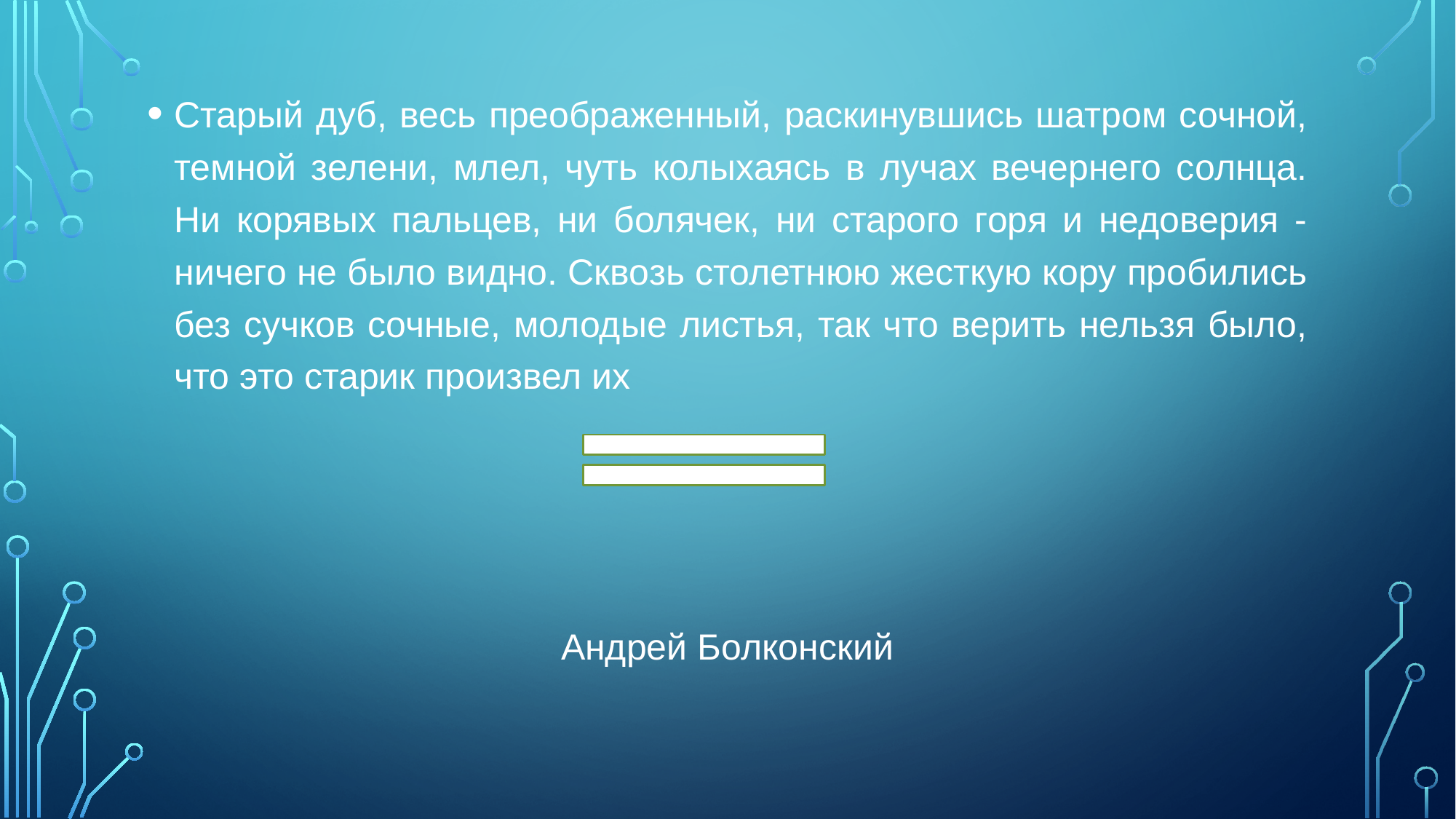

Старый дуб, весь преображенный, раскинувшись шатром сочной, темной зелени, млел, чуть колыхаясь в лучах вечернего солнца. Ни корявых пальцев, ни болячек, ни старого горя и недоверия - ничего не было видно. Сквозь столетнюю жесткую кору пробились без сучков сочные, молодые листья, так что верить нельзя было, что это старик произвел их

Андрей Болконский